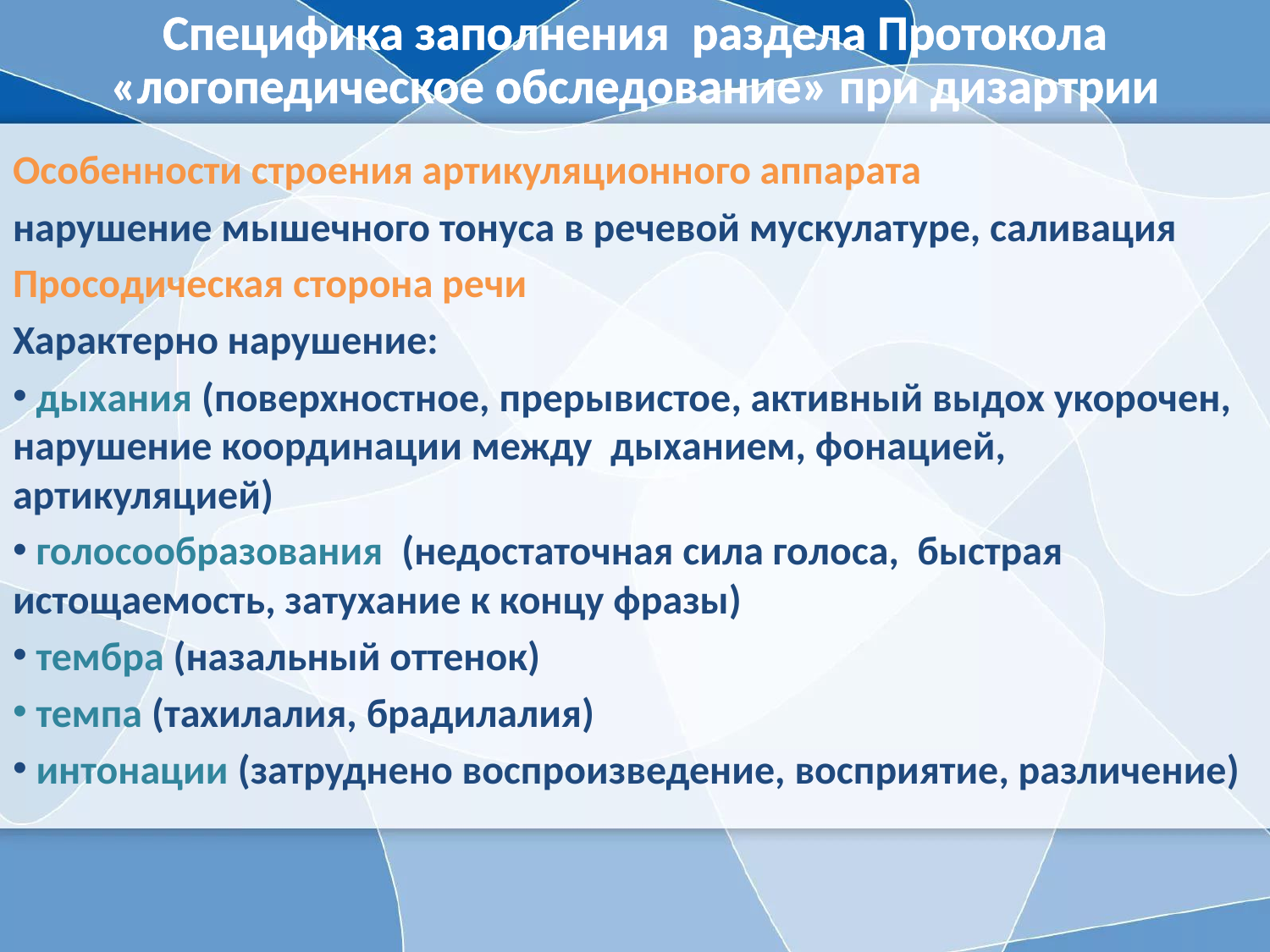

# Специфика заполнения  раздела Протокола «логопедическое обследование» при дизартрии
Особенности строения артикуляционного аппарата
нарушение мышечного тонуса в речевой мускулатуре, саливация
Просодическая сторона речи
Характерно нарушение:
 дыхания (поверхностное, прерывистое, активный выдох укорочен, нарушение координации между  дыханием, фонацией, артикуляцией)
 голосообразования  (недостаточная сила голоса,  быстрая истощаемость, затухание к концу фразы)
 тембра (назальный оттенок)
 темпа (тахилалия, брадилалия)
 интонации (затруднено воспроизведение, восприятие, различение)